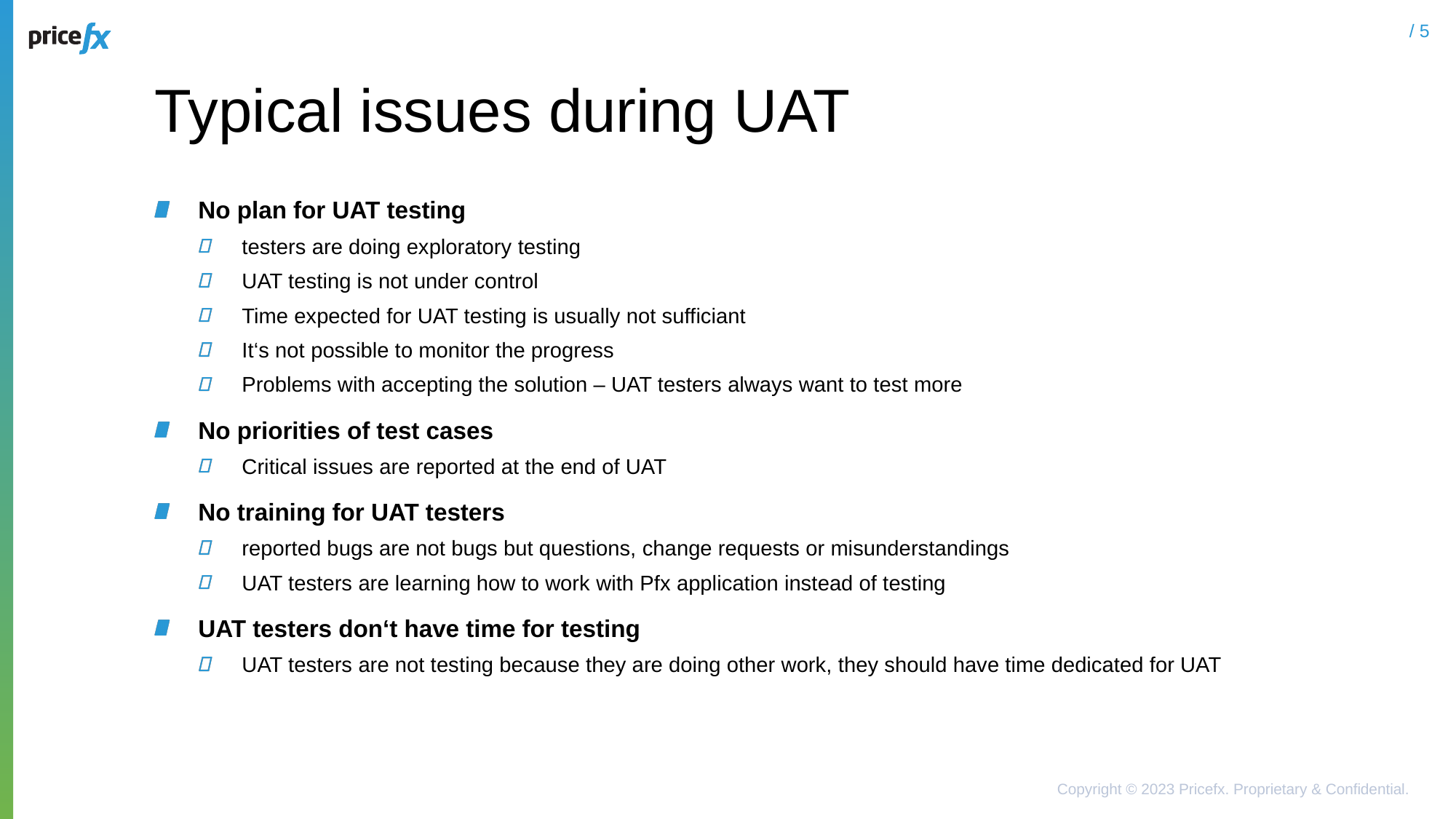

# Typical issues during UAT
No plan for UAT testing
testers are doing exploratory testing
UAT testing is not under control
Time expected for UAT testing is usually not sufficiant
It‘s not possible to monitor the progress
Problems with accepting the solution – UAT testers always want to test more
No priorities of test cases
Critical issues are reported at the end of UAT
No training for UAT testers
reported bugs are not bugs but questions, change requests or misunderstandings
UAT testers are learning how to work with Pfx application instead of testing
UAT testers don‘t have time for testing
UAT testers are not testing because they are doing other work, they should have time dedicated for UAT